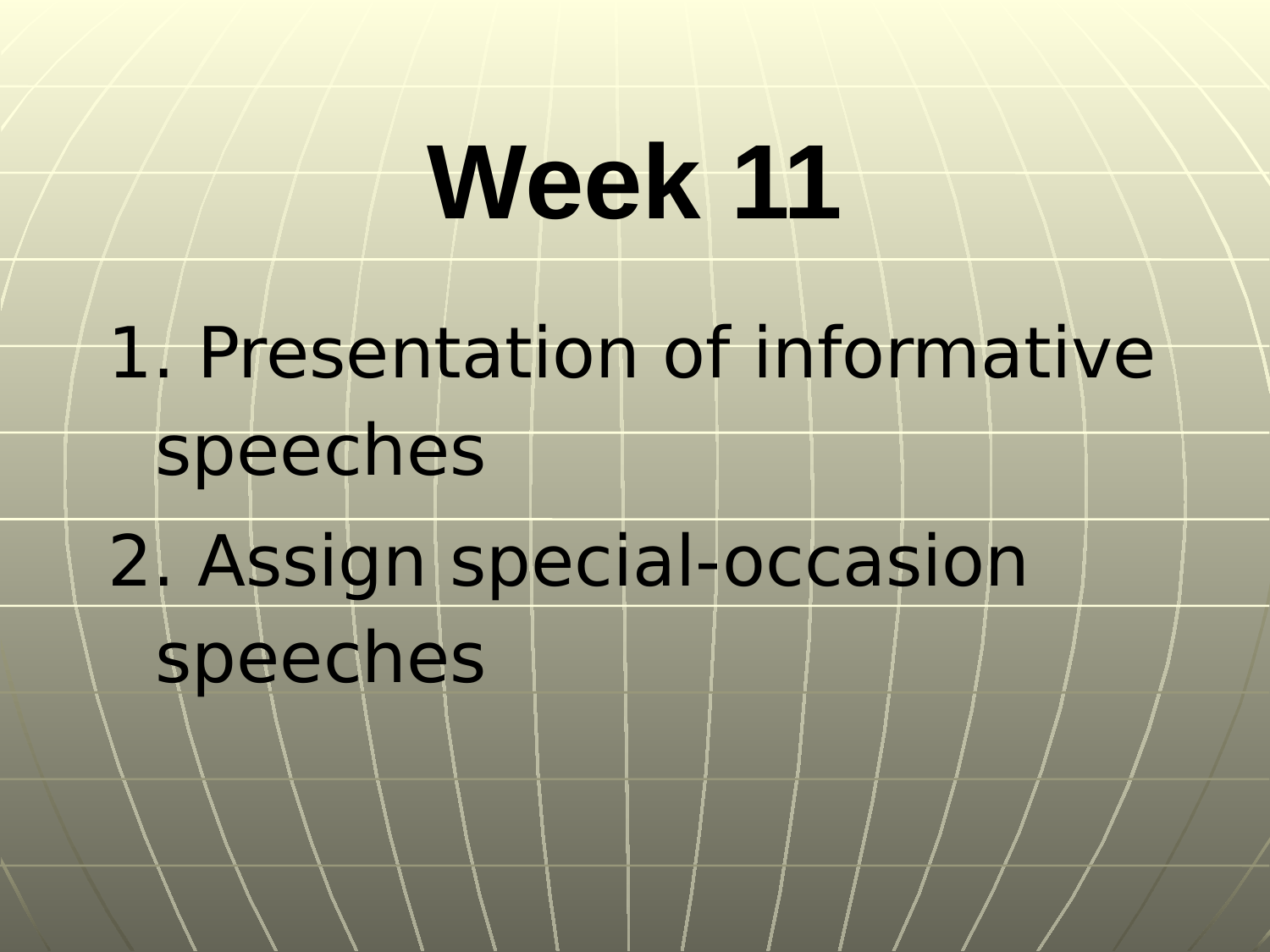

# Week 11
1. Presentation of informative speeches
2. Assign special-occasion speeches